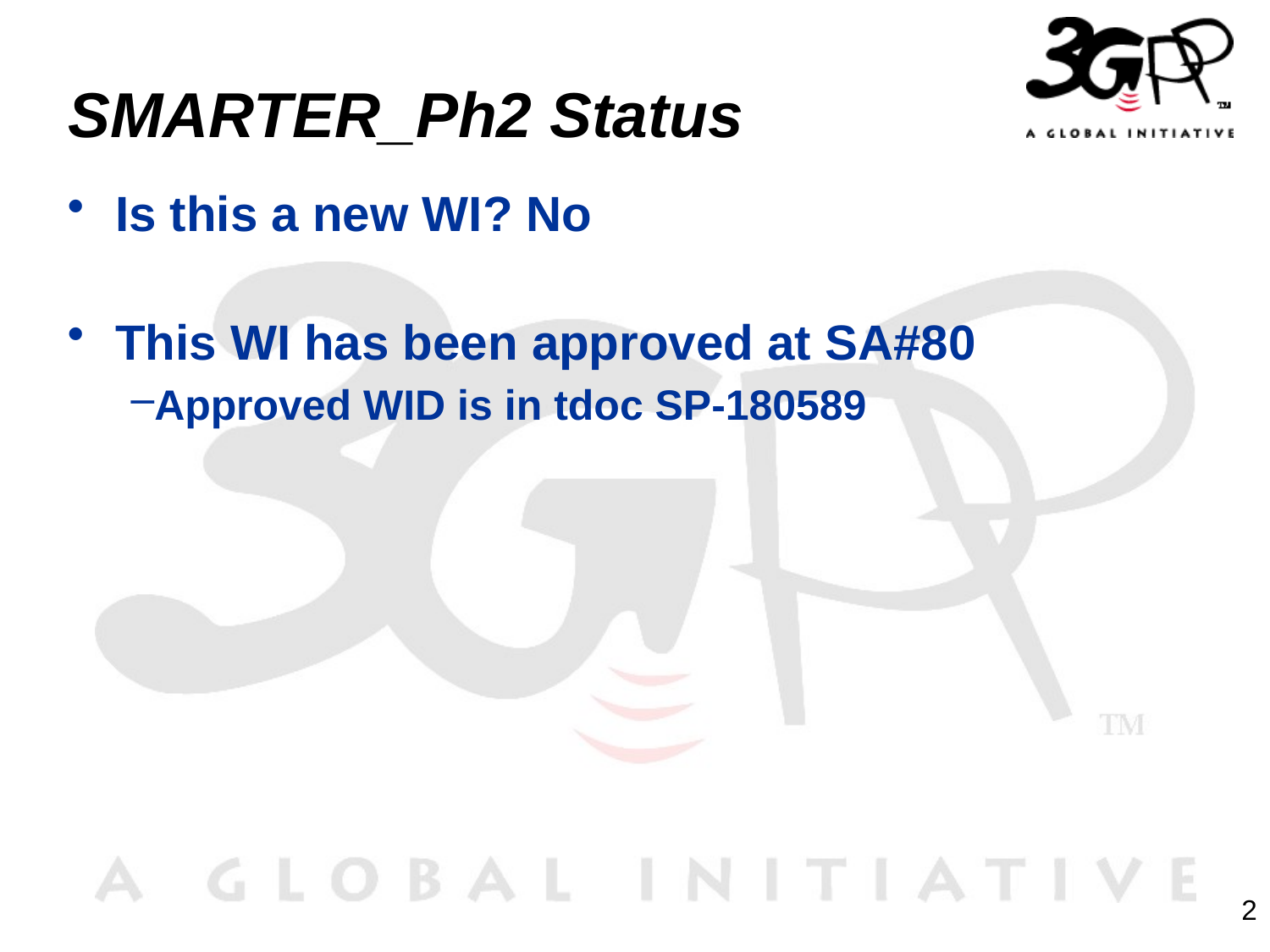

# SMARTER_Ph2 Status
Is this a new WI? No

This WI has been approved at SA#80
Approved WID is in tdoc SP-180589
2